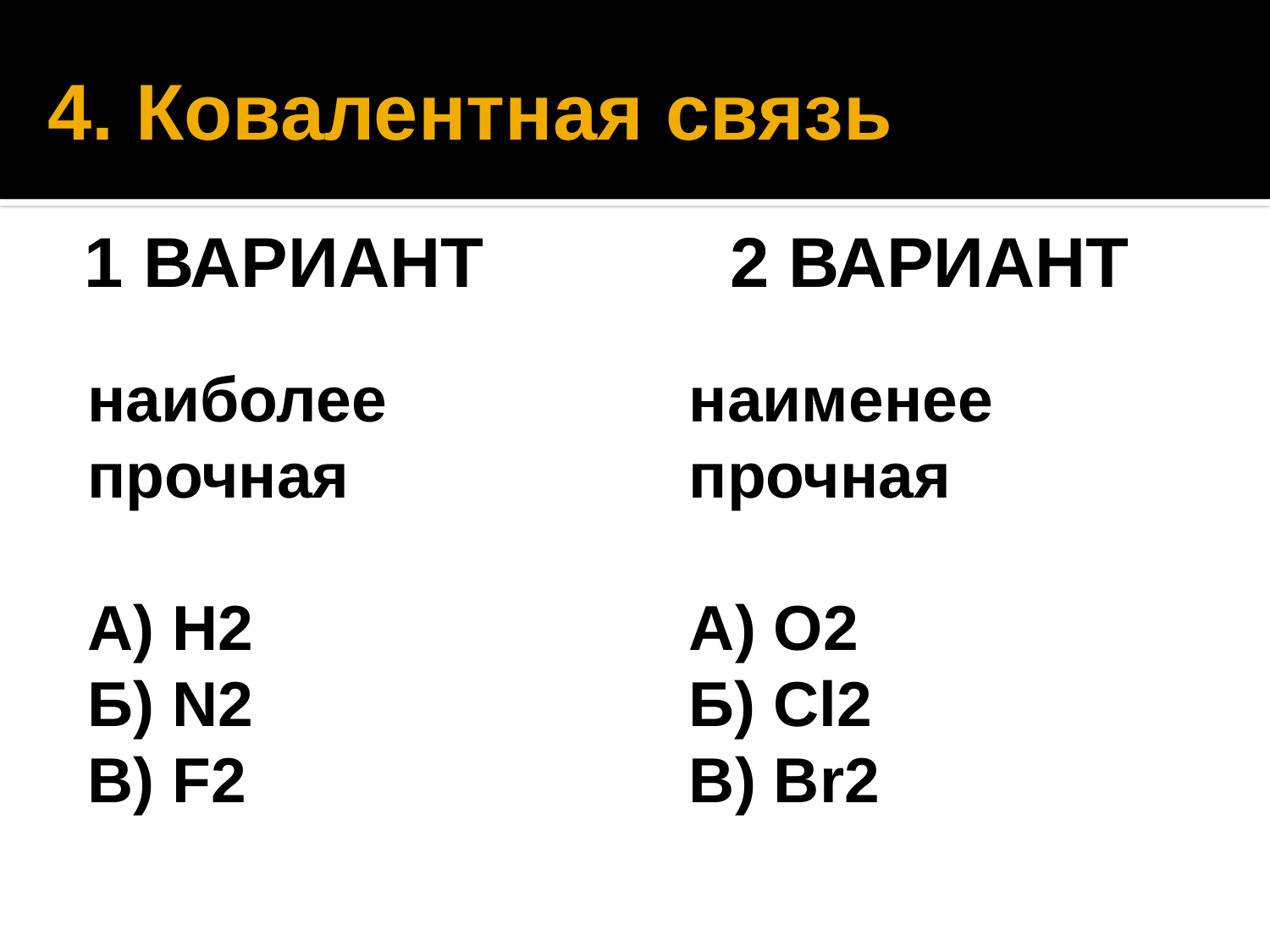

# 4. Ковалентная связь
1 вариант
2 вариант
наиболее прочная

А) H2
Б) N2
В) F2
наименее прочная

А) O2
Б) Cl2
В) Br2